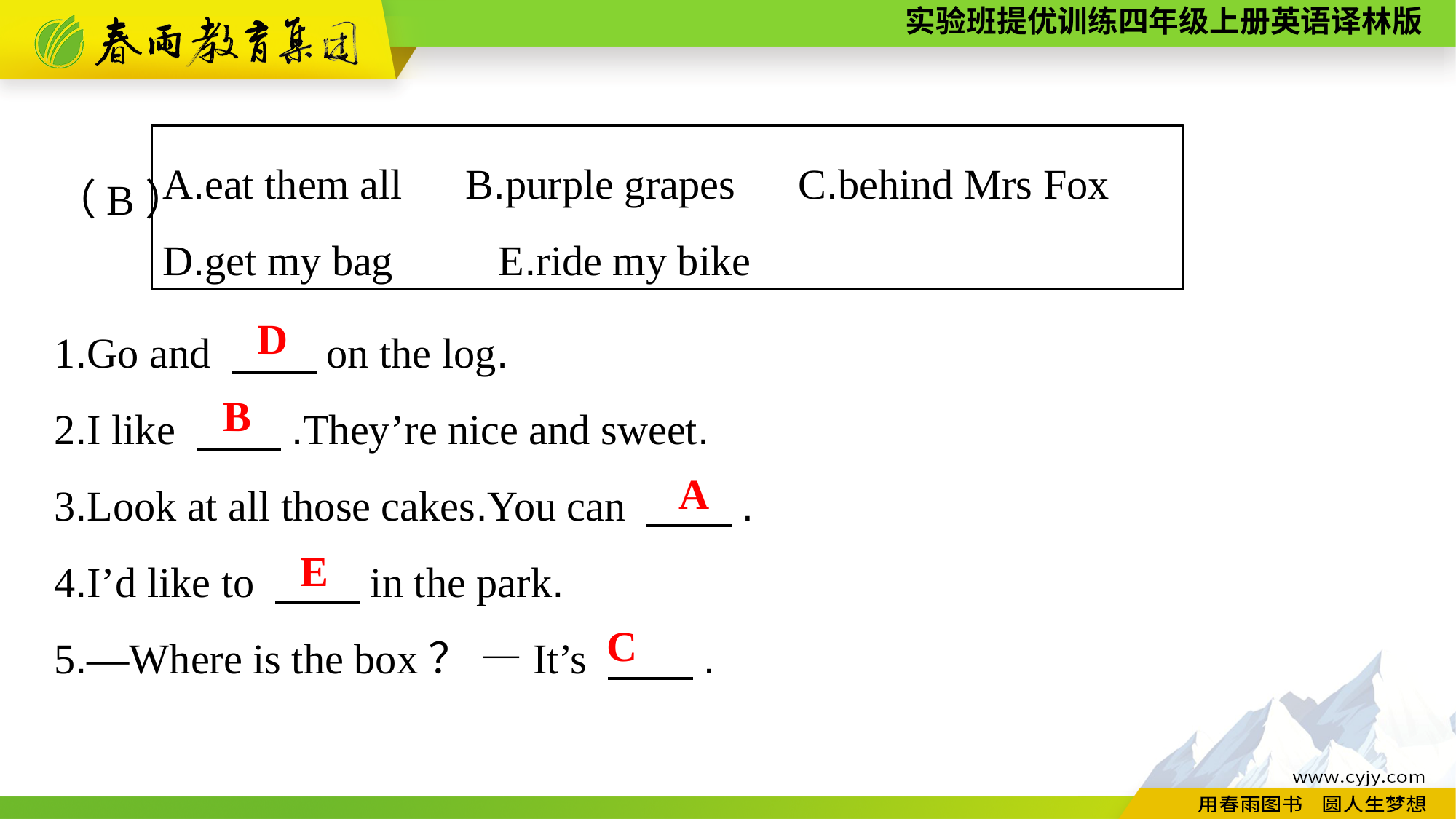

A.eat them all　B.purple grapes　C.behind Mrs Fox
D.get my bag　　E.ride my bike
（B）

1.Go and 　　on the log.
2.I like 　　.They’re nice and sweet.
3.Look at all those cakes.You can 　　.
4.I’d like to 　　in the park.
5.—Where is the box？ —It’s 　　.
D
B
A
E
C